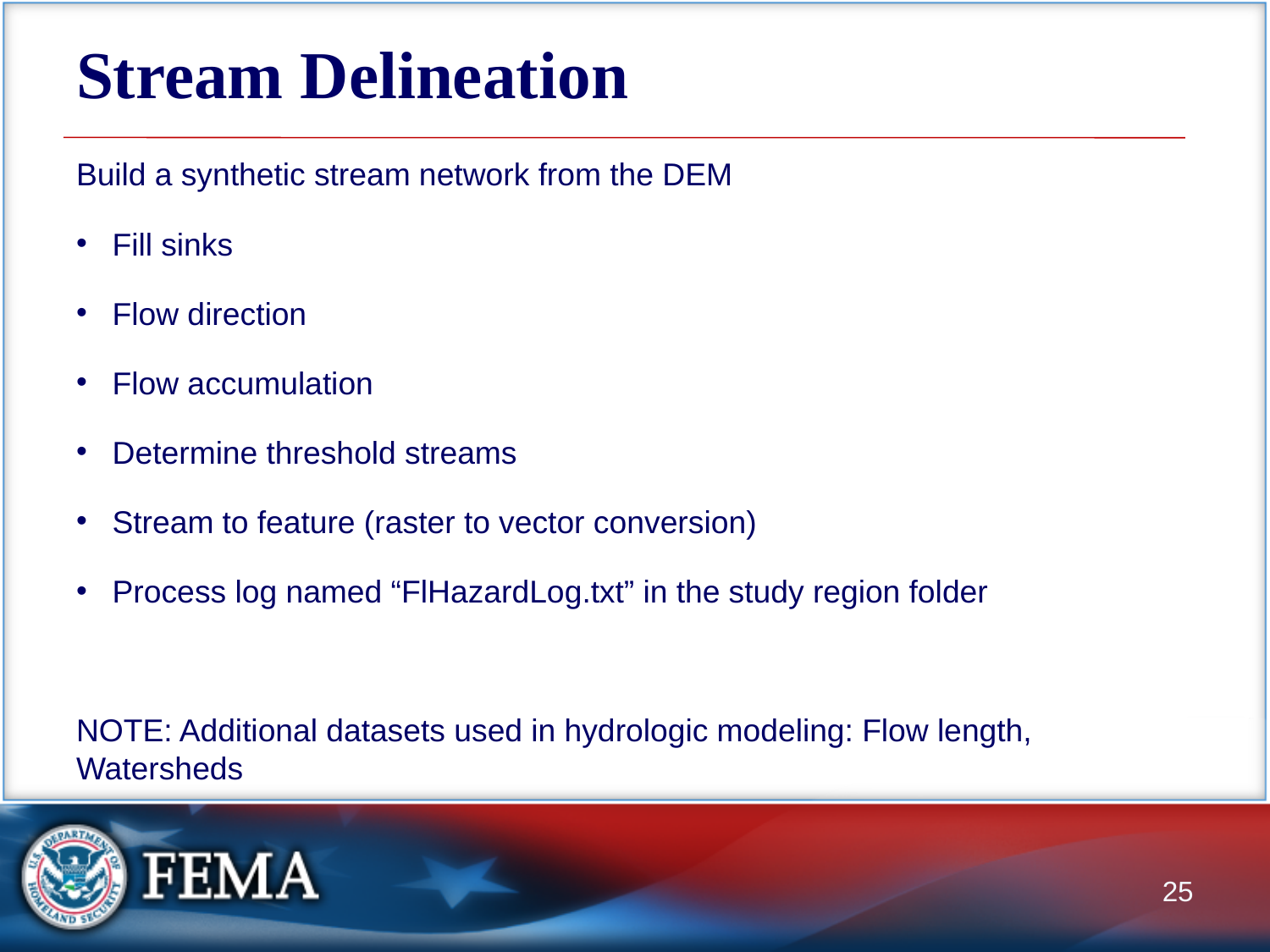

# Stream Delineation
Build a synthetic stream network from the DEM
Fill sinks
Flow direction
Flow accumulation
Determine threshold streams
Stream to feature (raster to vector conversion)
Process log named “FlHazardLog.txt” in the study region folder

NOTE: Additional datasets used in hydrologic modeling: Flow length, Watersheds
25